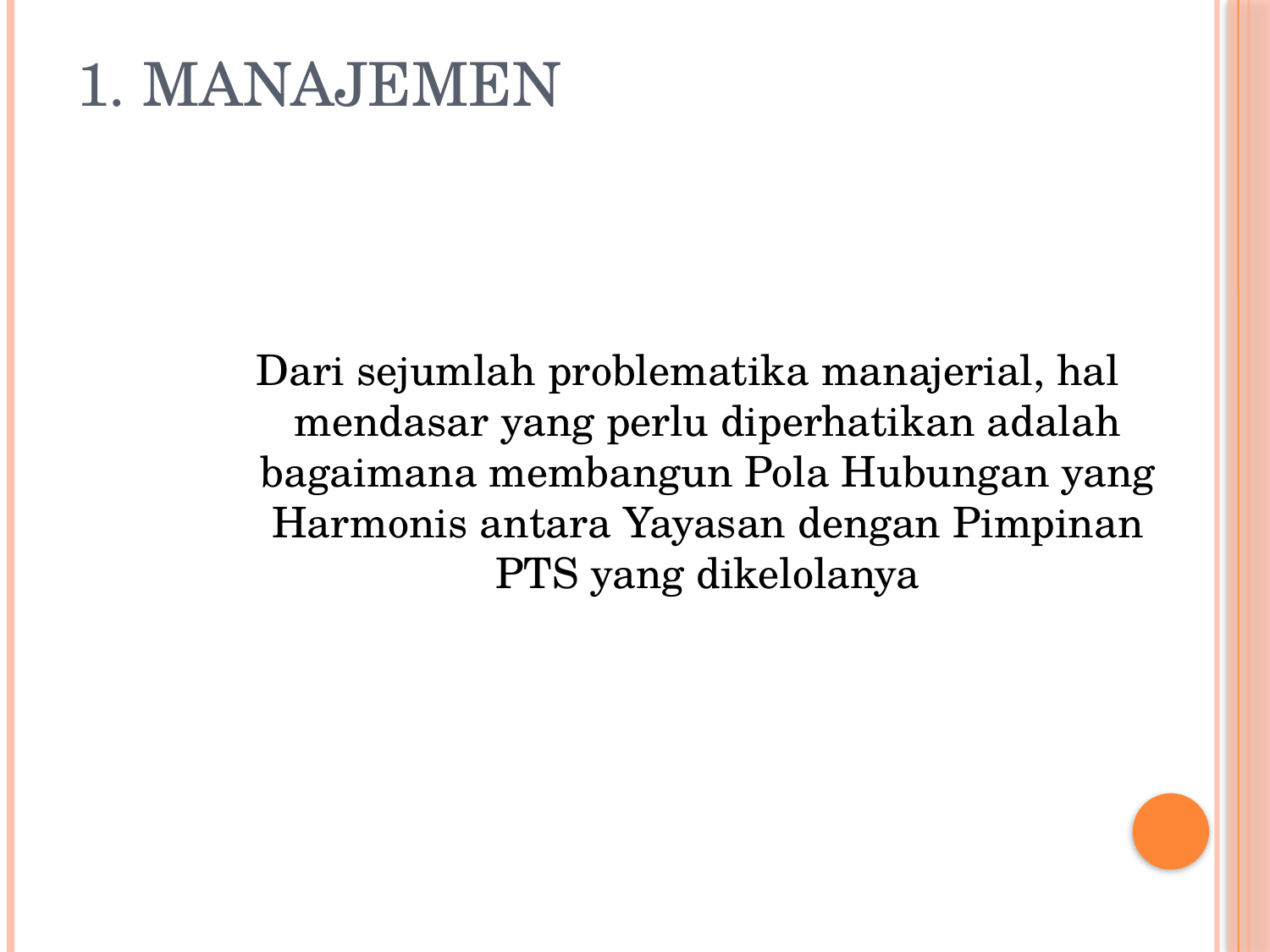

# 1. Manajemen

Dari sejumlah problematika manajerial, hal mendasar yang perlu diperhatikan adalah bagaimana membangun Pola Hubungan yang Harmonis antara Yayasan dengan Pimpinan PTS yang dikelolanya